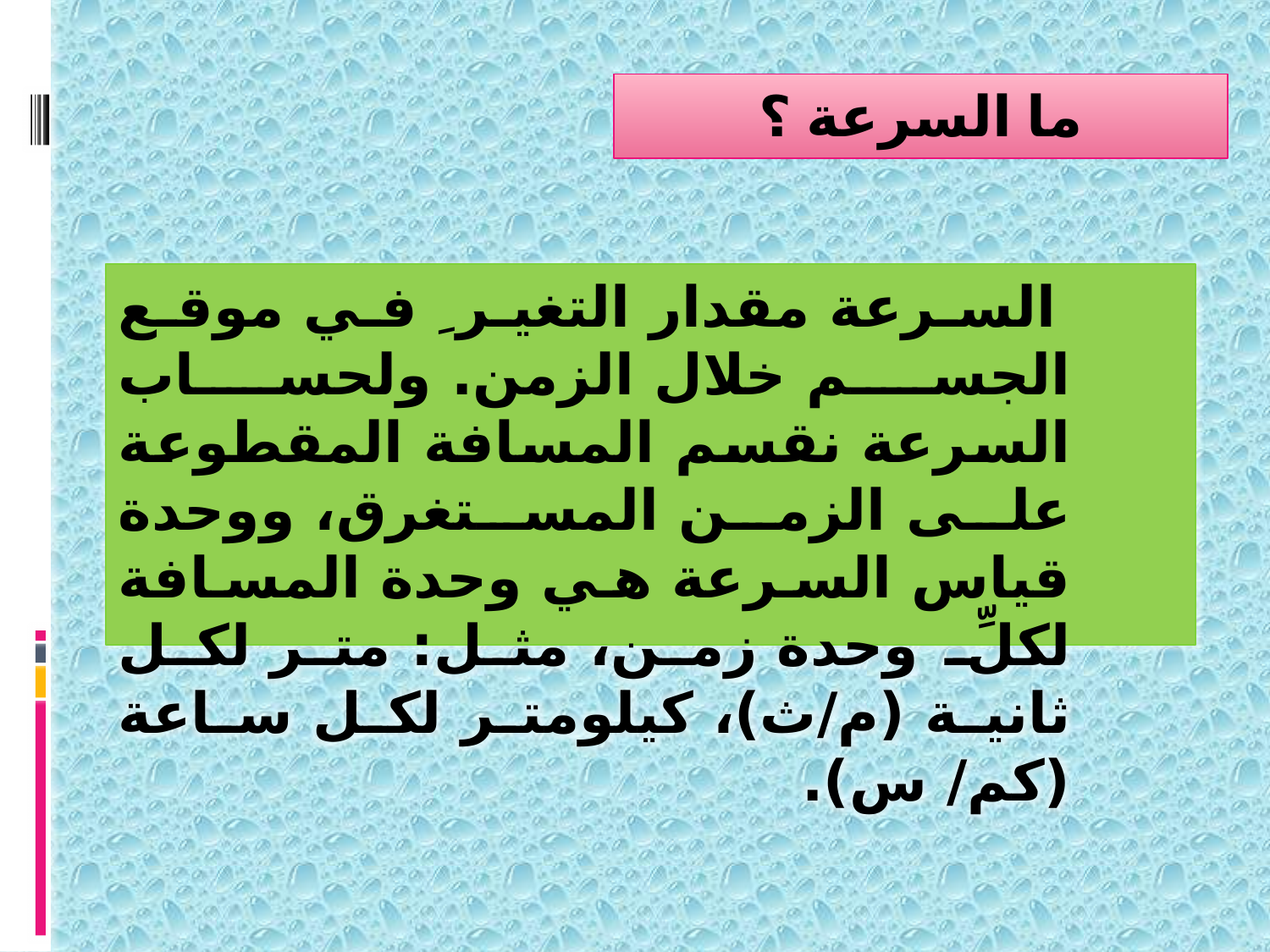

# ما السرعة ؟
      السرعة مقدار التغير ِ في موقع الجسم خلال الزمن. ولحساب السرعة نقسم المسافة المقطوعة على الزمن المستغرق، ووحدة قياس السرعة هي وحدة المسافة لكلِّ وحدة زمن، مثل: متر لكل ثانية (م/ث)، كيلومتر لكل ساعة (كم/ س).